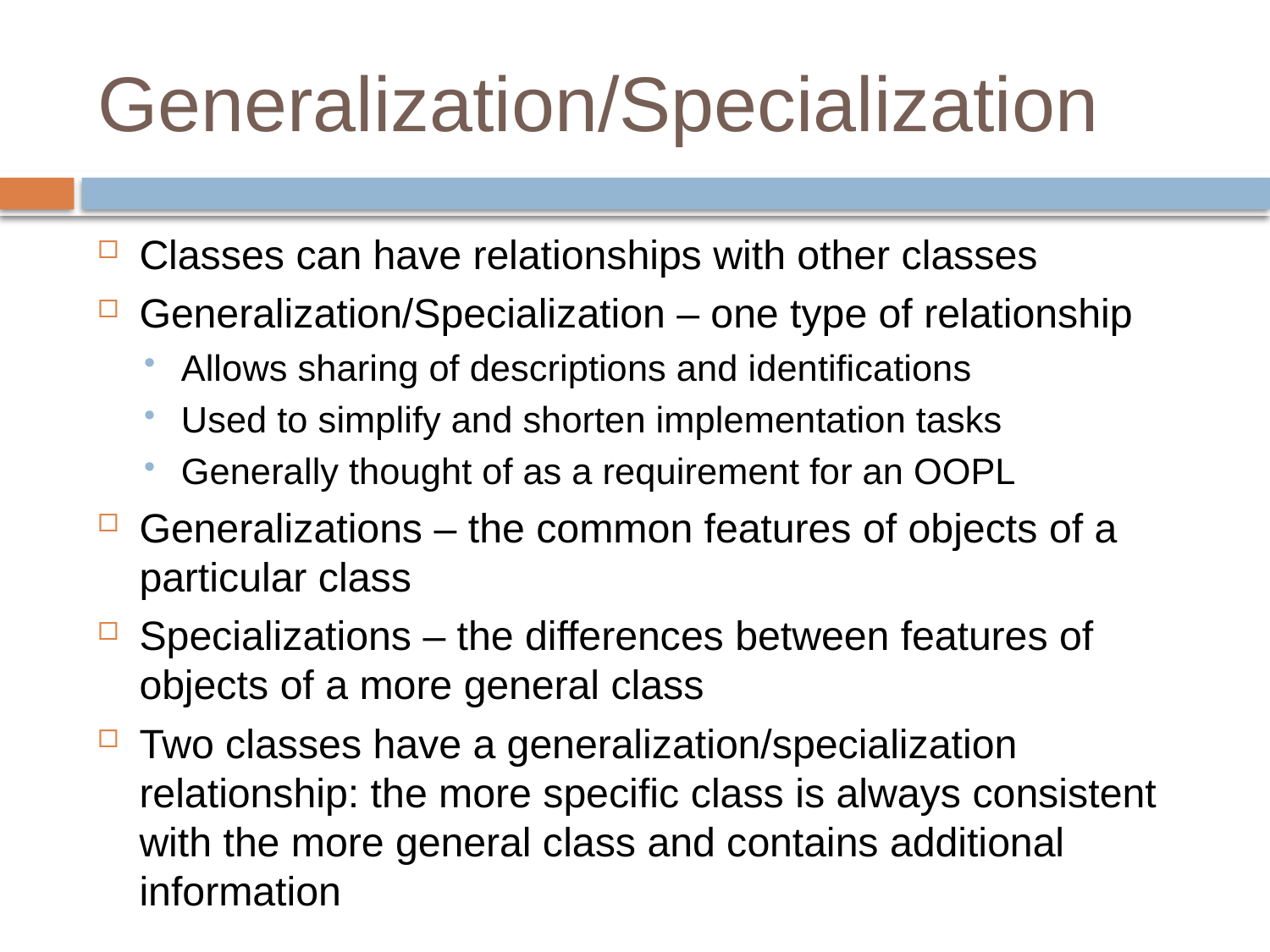

# Generalization/Specialization
Classes can have relationships with other classes
Generalization/Specialization – one type of relationship
Allows sharing of descriptions and identifications
Used to simplify and shorten implementation tasks
Generally thought of as a requirement for an OOPL
Generalizations – the common features of objects of a particular class
Specializations – the differences between features of objects of a more general class
Two classes have a generalization/specialization relationship: the more specific class is always consistent with the more general class and contains additional information